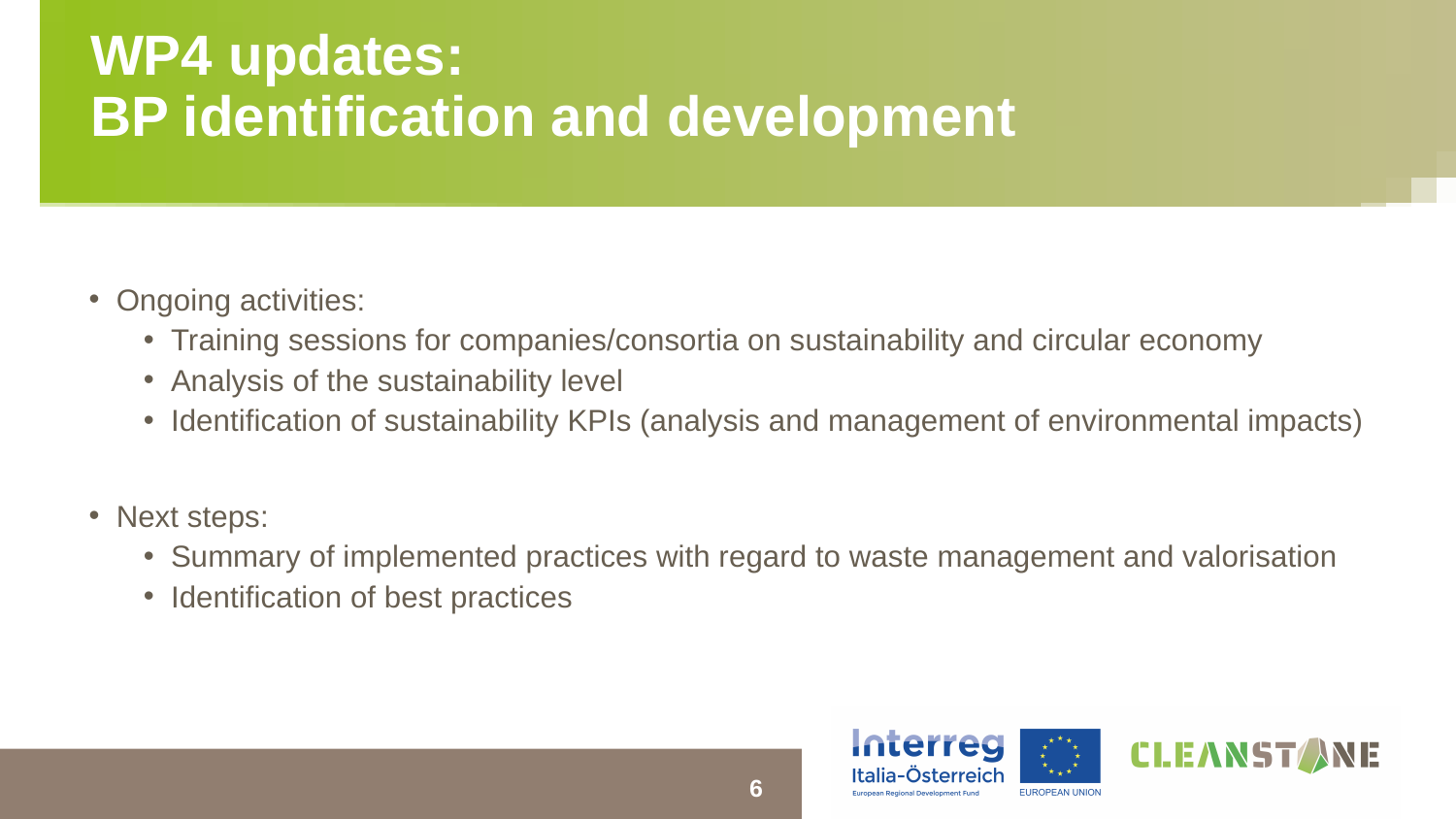

# WP4 updates: BP identification and development

Ongoing activities:
Training sessions for companies/consortia on sustainability and circular economy
Analysis of the sustainability level
Identification of sustainability KPIs (analysis and management of environmental impacts)

Next steps:
Summary of implemented practices with regard to waste management and valorisation
Identification of best practices

6